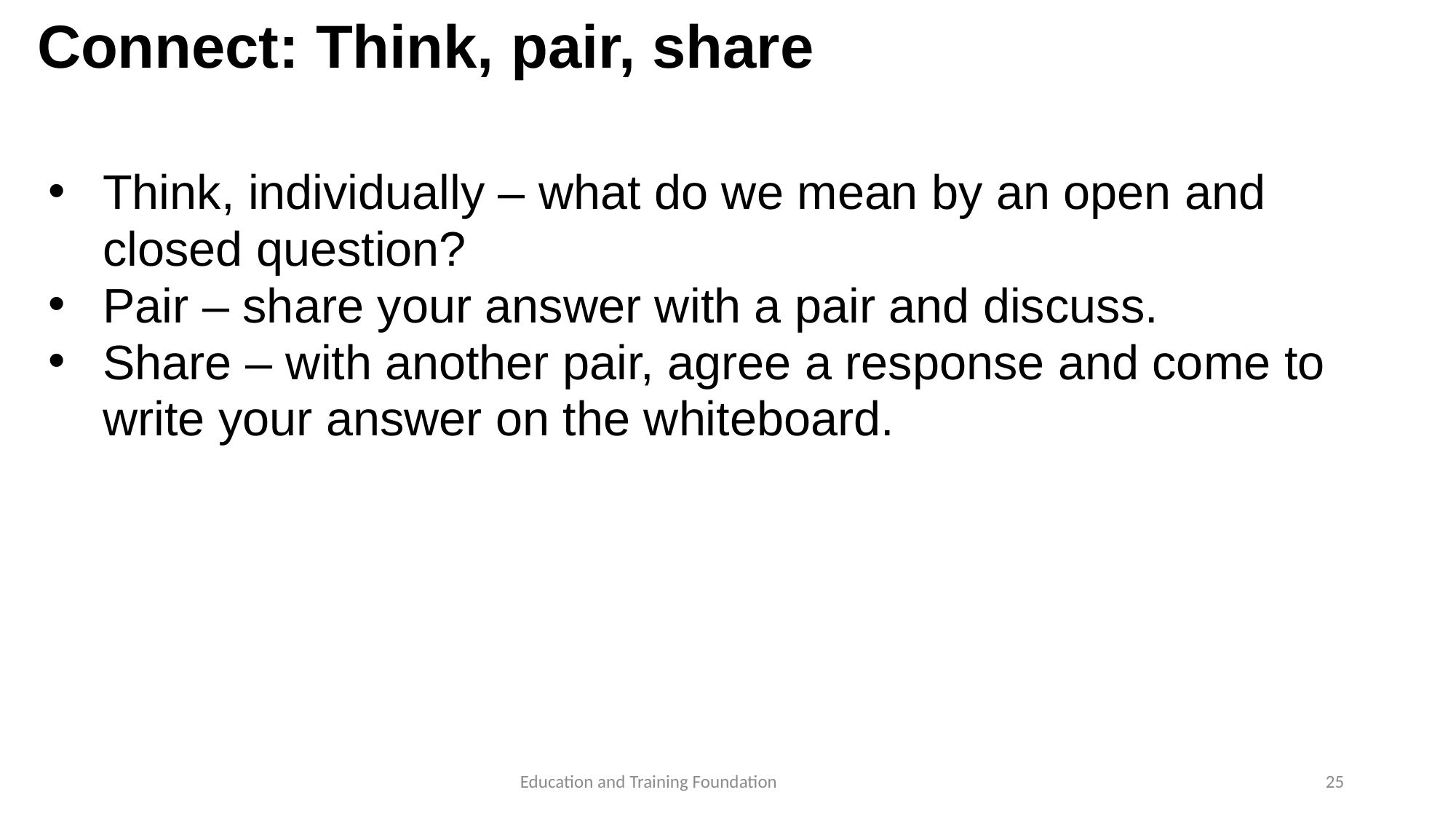

# Connect: Think, pair, share
Think, individually – what do we mean by an open and closed question?
Pair – share your answer with a pair and discuss.
Share – with another pair, agree a response and come to write your answer on the whiteboard.
25
Education and Training Foundation